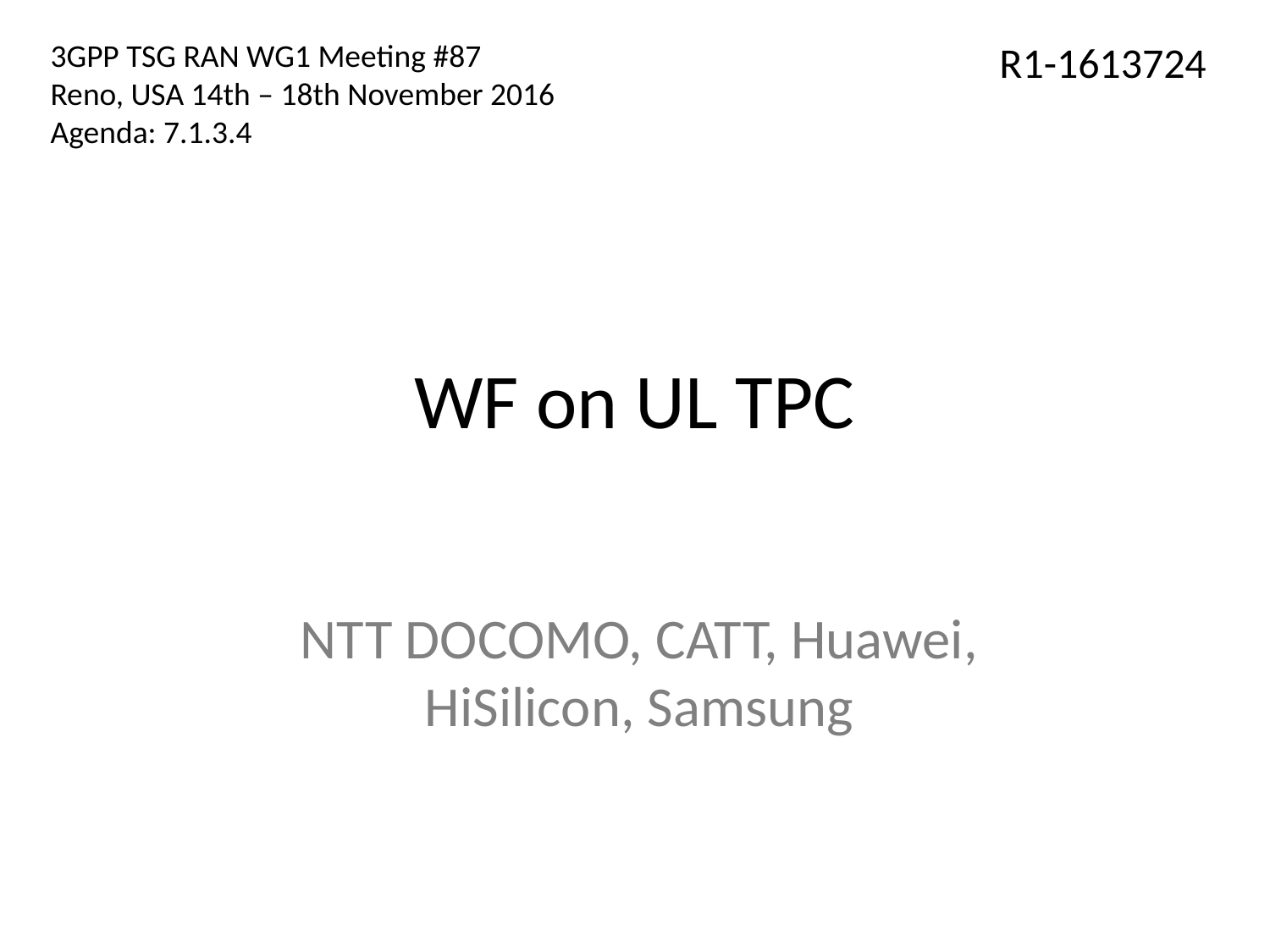

3GPP TSG RAN WG1 Meeting #87
Reno, USA 14th – 18th November 2016
Agenda: 7.1.3.4
R1-1613724
# WF on UL TPC
NTT DOCOMO, CATT, Huawei, HiSilicon, Samsung